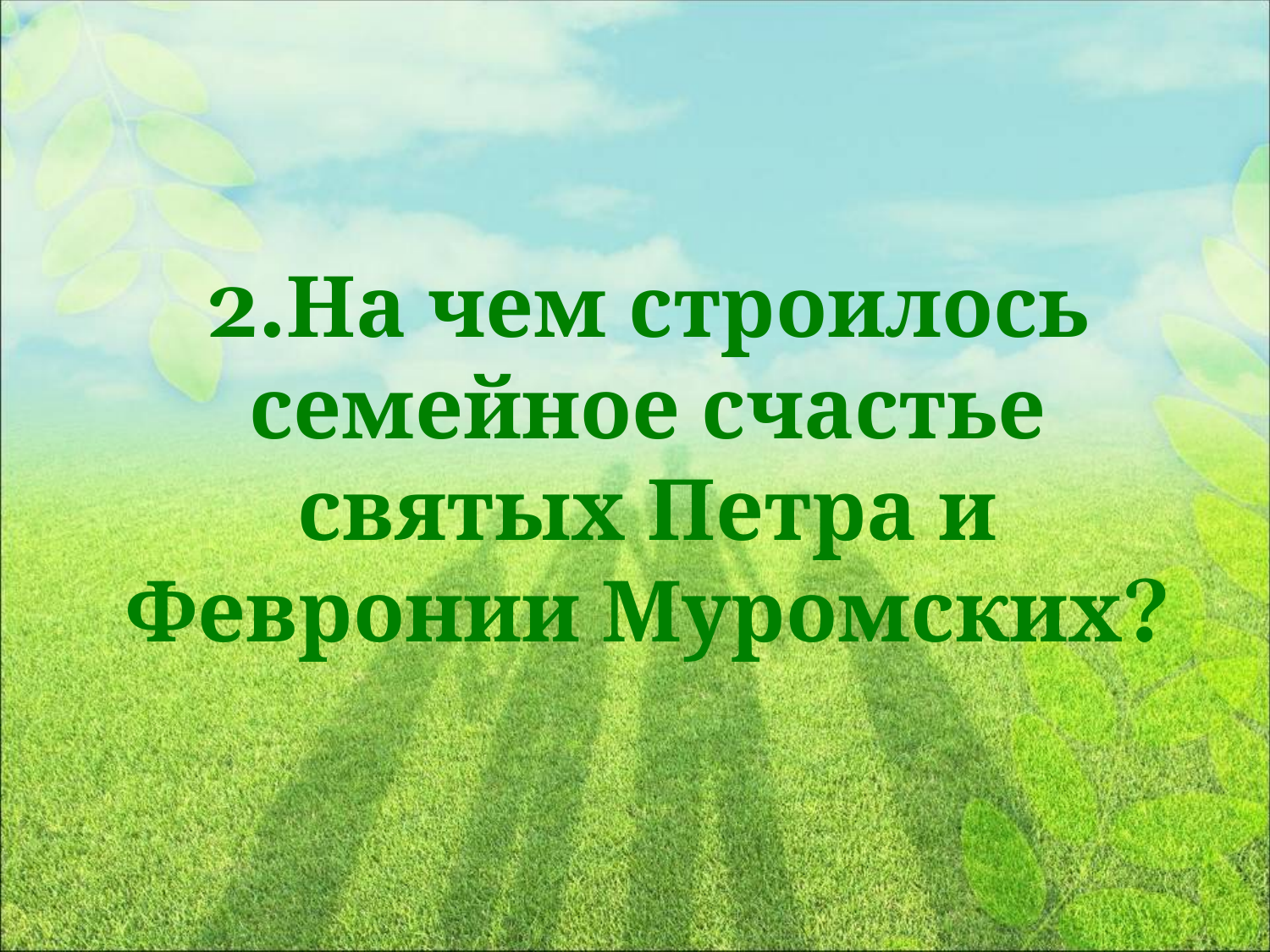

# 2.На чем строилось семейное счастье святых Петра и Февронии Муромских?